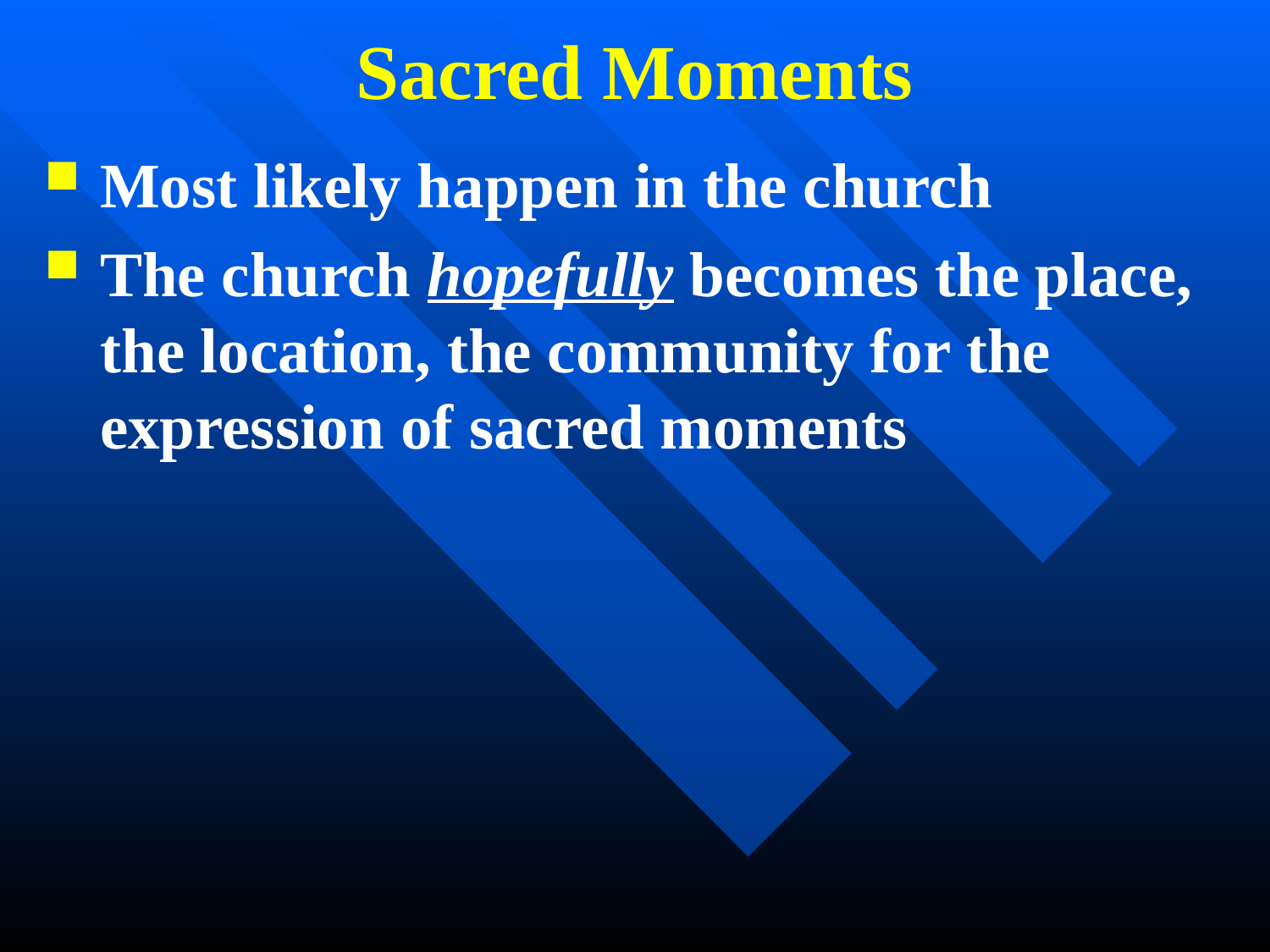

# Sacred Moments
Most likely happen in the church
The church hopefully becomes the place, the location, the community for the expression of sacred moments